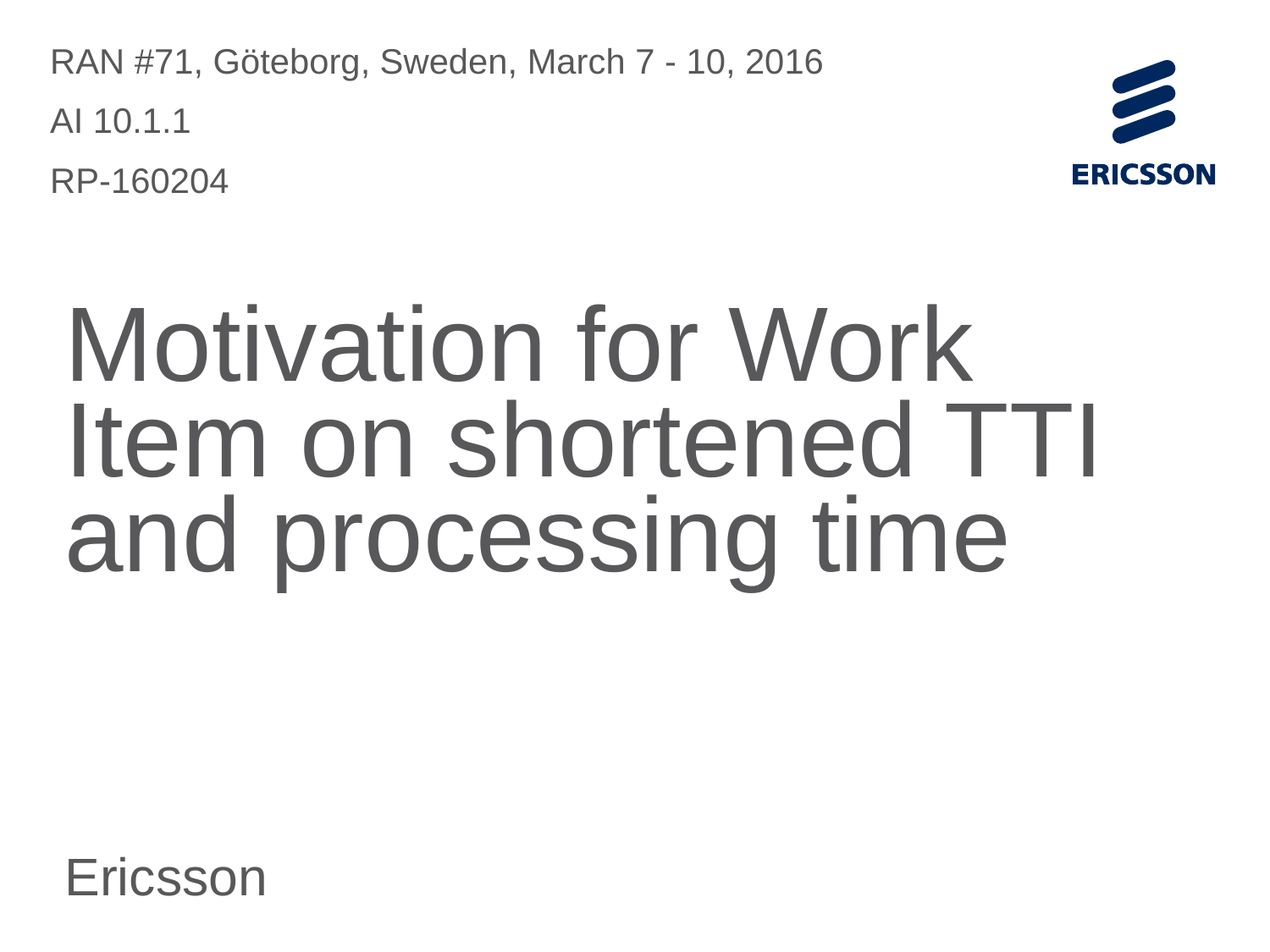

RAN #71, Göteborg, Sweden, March 7 - 10, 2016
AI 10.1.1
RP-160204
# Motivation for Work Item on shortened TTI and processing time
Ericsson